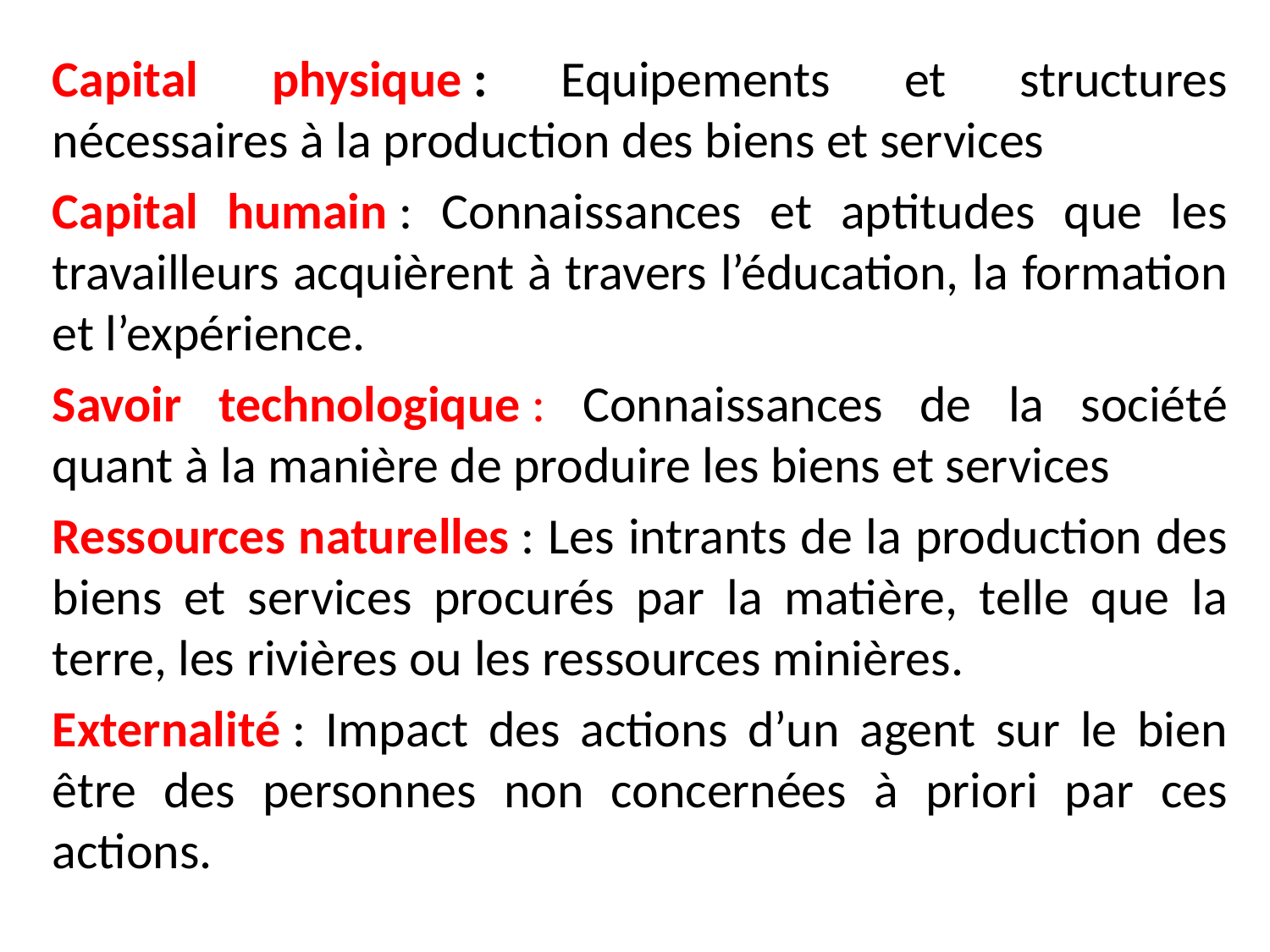

Capital physique : Equipements et structures nécessaires à la production des biens et services
Capital humain : Connaissances et aptitudes que les travailleurs acquièrent à travers l’éducation, la formation et l’expérience.
Savoir technologique : Connaissances de la société quant à la manière de produire les biens et services
Ressources naturelles : Les intrants de la production des biens et services procurés par la matière, telle que la terre, les rivières ou les ressources minières.
Externalité : Impact des actions d’un agent sur le bien être des personnes non concernées à priori par ces actions.